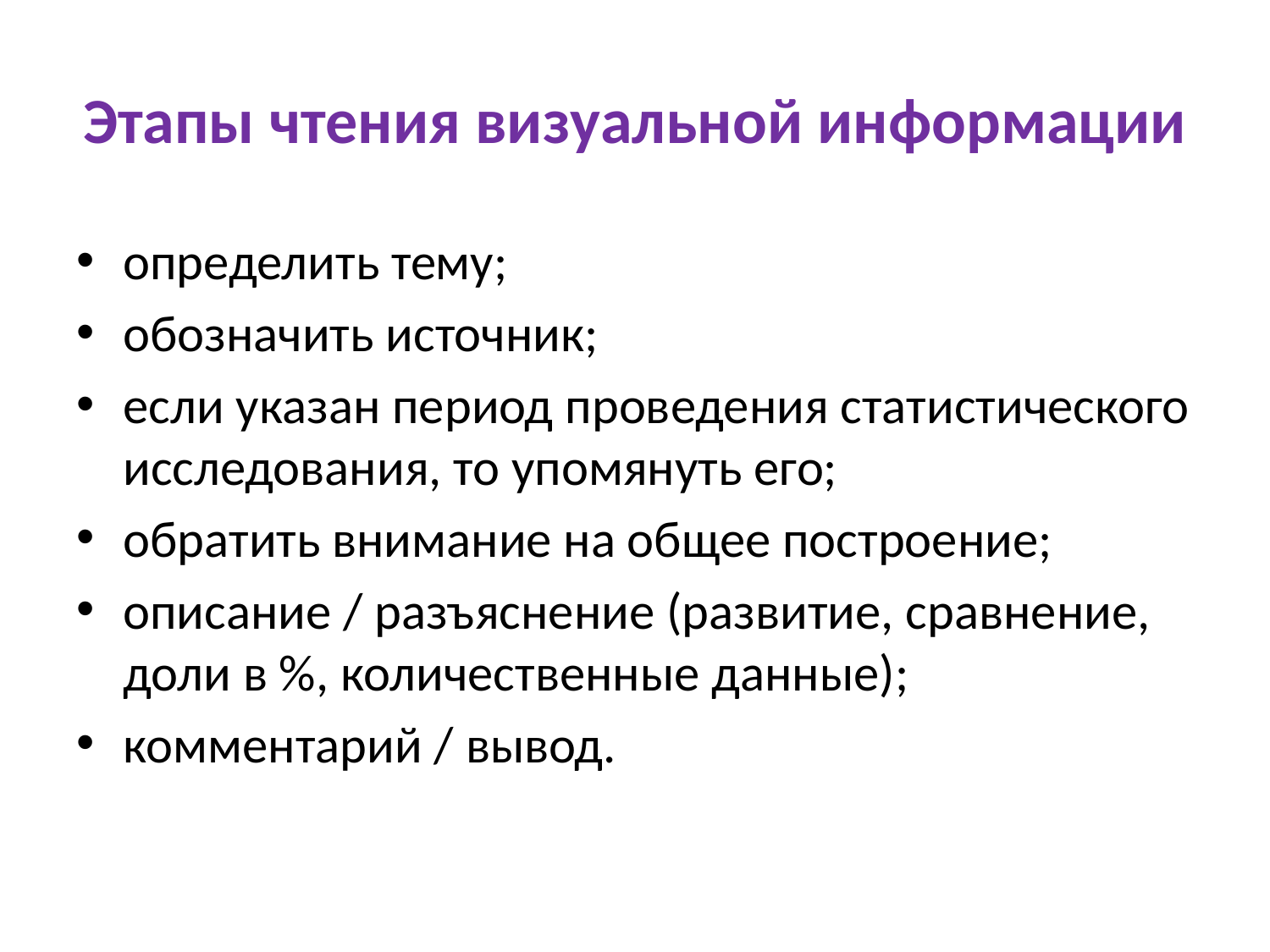

# Этапы чтения визуальной информации
определить тему;
обозначить источник;
если указан период проведения статистического исследования, то упомянуть его;
обратить внимание на общее построение;
описание / разъяснение (развитие, сравнение, доли в %, количественные данные);
комментарий / вывод.